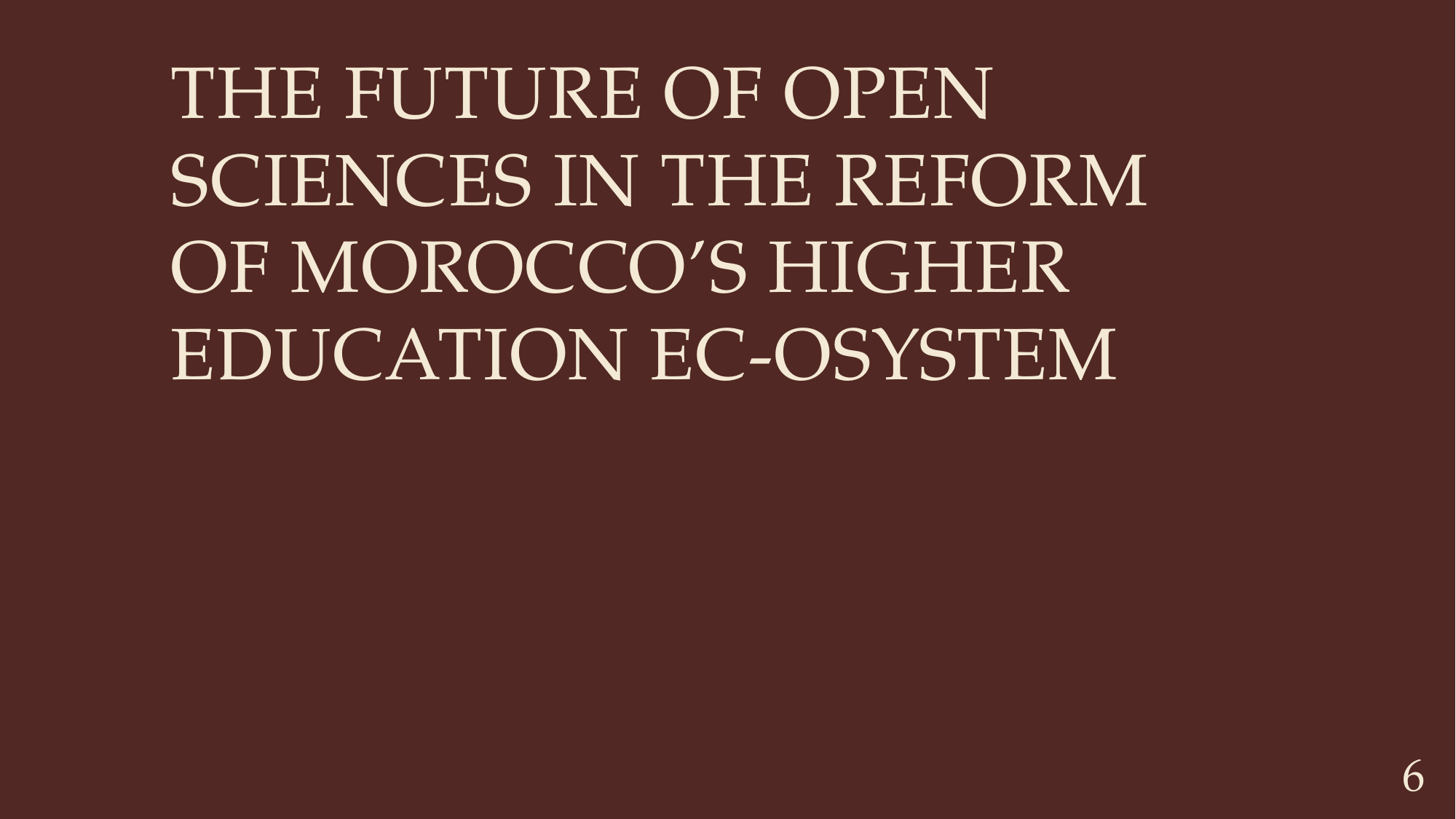

# The Future of Open Sciences in the Reform of Morocco’s Higher Education Ec-osystem
6